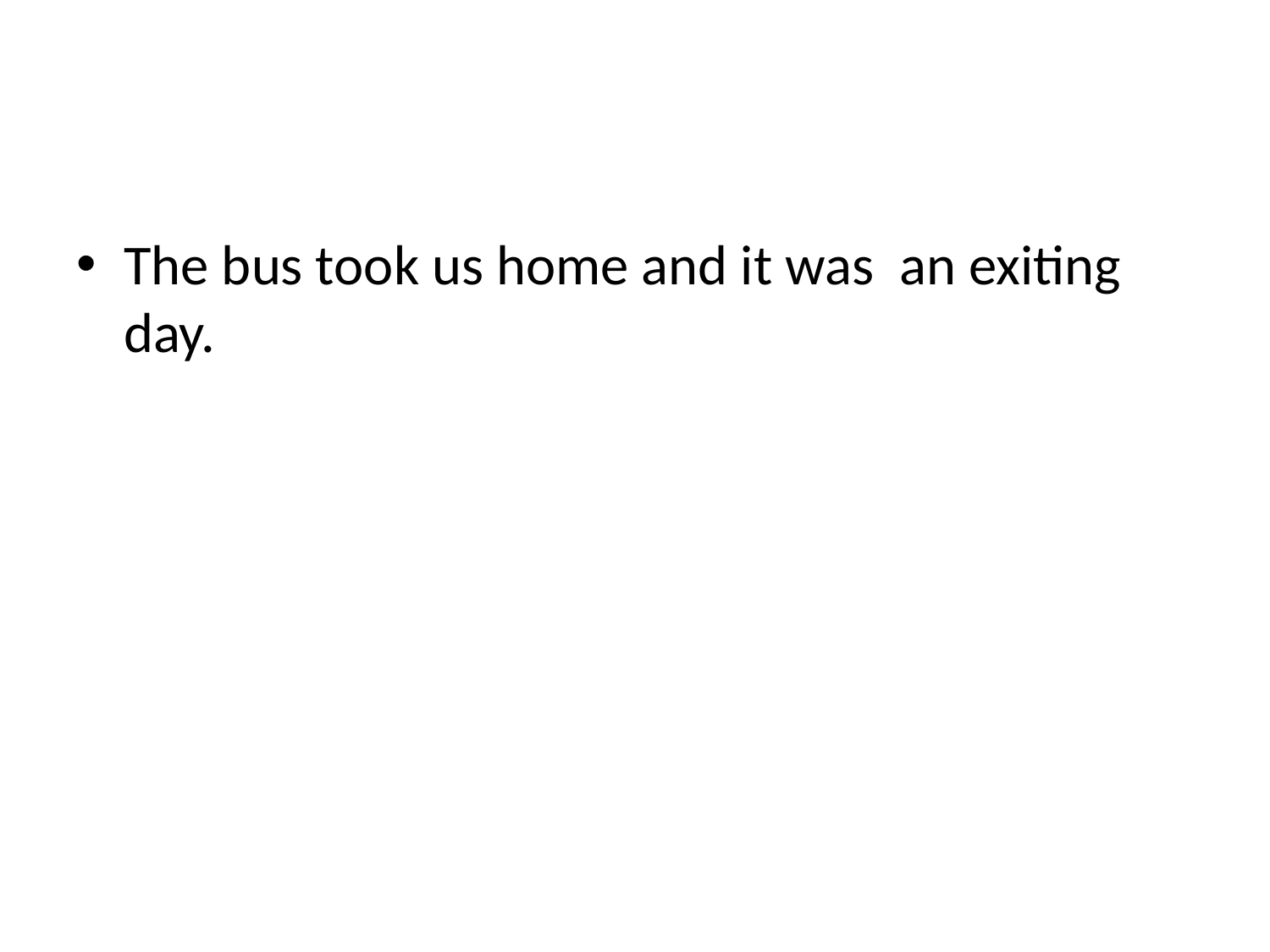

#
The bus took us home and it was  an exiting day.